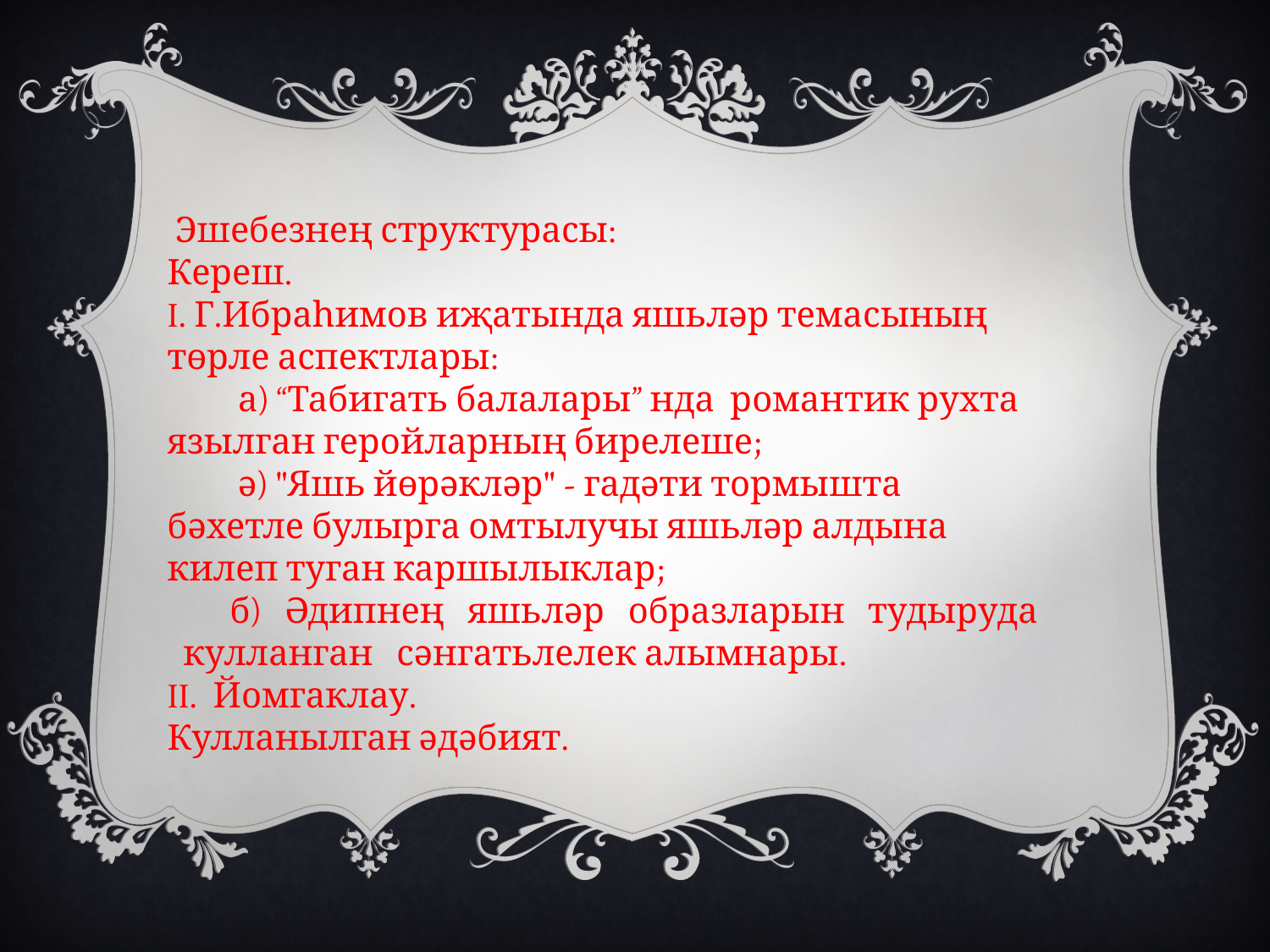

Эшебезнең структурасы:
Кереш.
I. Г.Ибраһимов иҗатында яшьләр темасының төрле аспектлары:
         а) “Табигать балалары” нда  романтик рухта язылган геройларның бирелеше;
         ә) "Яшь йөрәкләр" - гадәти тормышта бәхетле булырга омтылучы яшьләр алдына килеп туган каршылыклар;
        б)   Әдипнең   яшьләр   образларын   тудыруда   кулланган   сәнгатьлелек алымнары.
II.  Йомгаклау.
Кулланылган әдәбият.